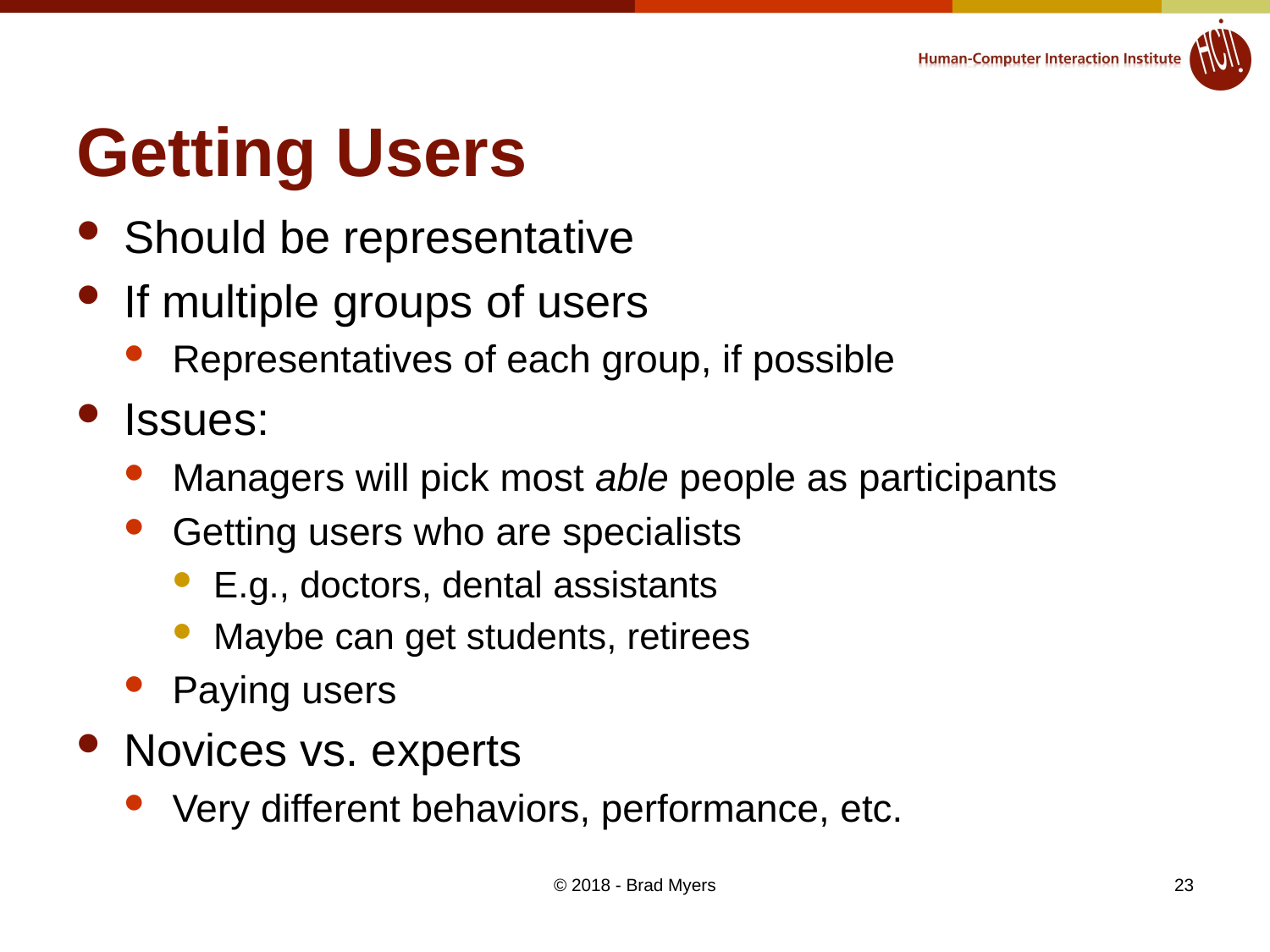

# Getting Users
Should be representative
If multiple groups of users
Representatives of each group, if possible
Issues:
Managers will pick most able people as participants
Getting users who are specialists
E.g., doctors, dental assistants
Maybe can get students, retirees
Paying users
Novices vs. experts
Very different behaviors, performance, etc.
© 2018 - Brad Myers
23